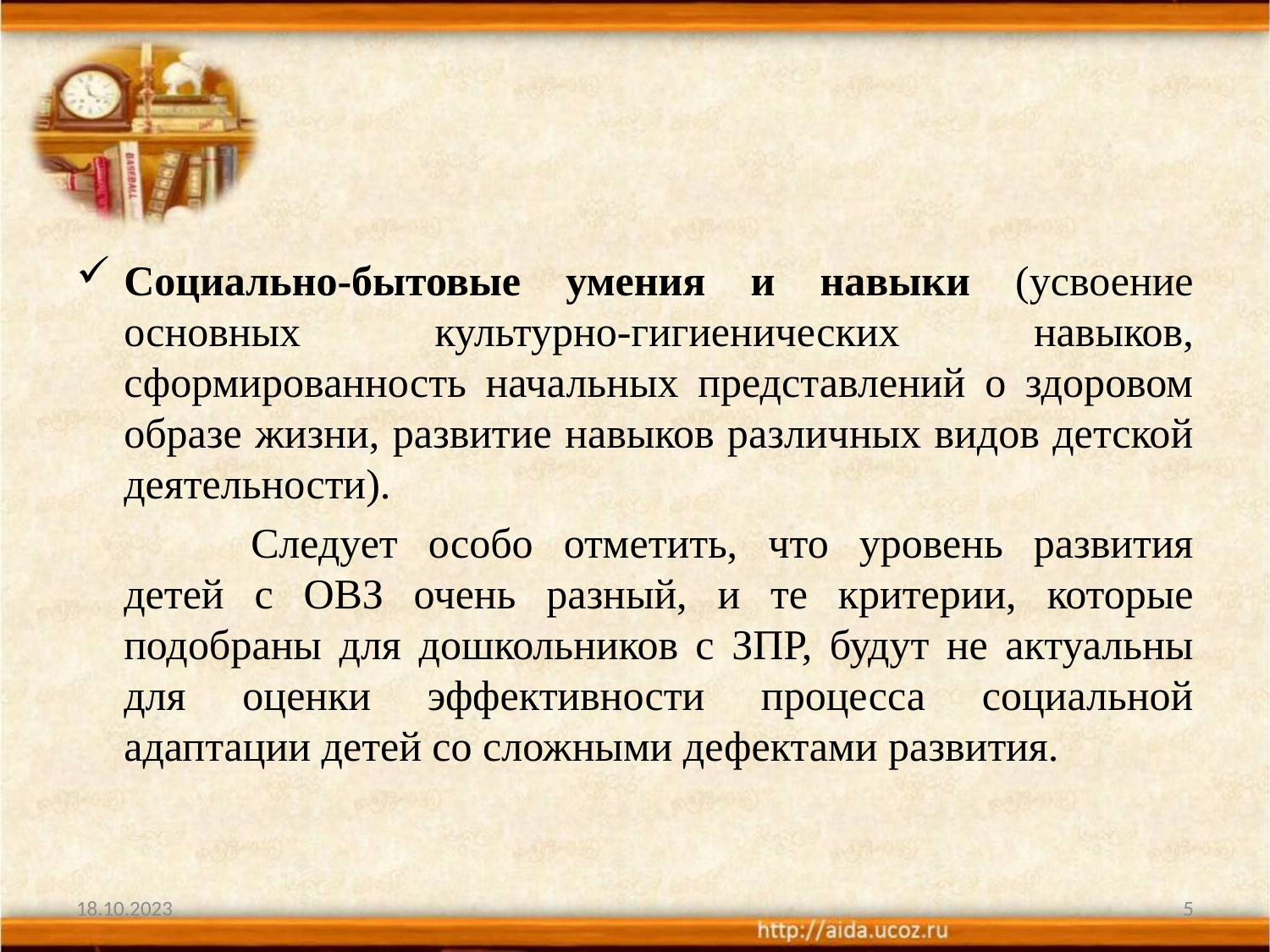

Социально-бытовые умения и навыки (усвоение основных культурно-гигиенических навыков, сформированность начальных представлений о здоровом образе жизни, развитие навыков различных видов детской деятельности).
		Следует особо отметить, что уровень развития детей с ОВЗ очень разный, и те критерии, которые подобраны для дошкольников с ЗПР, будут не актуальны для оценки эффективности процесса социальной адаптации детей со сложными дефектами развития.
18.10.2023
5